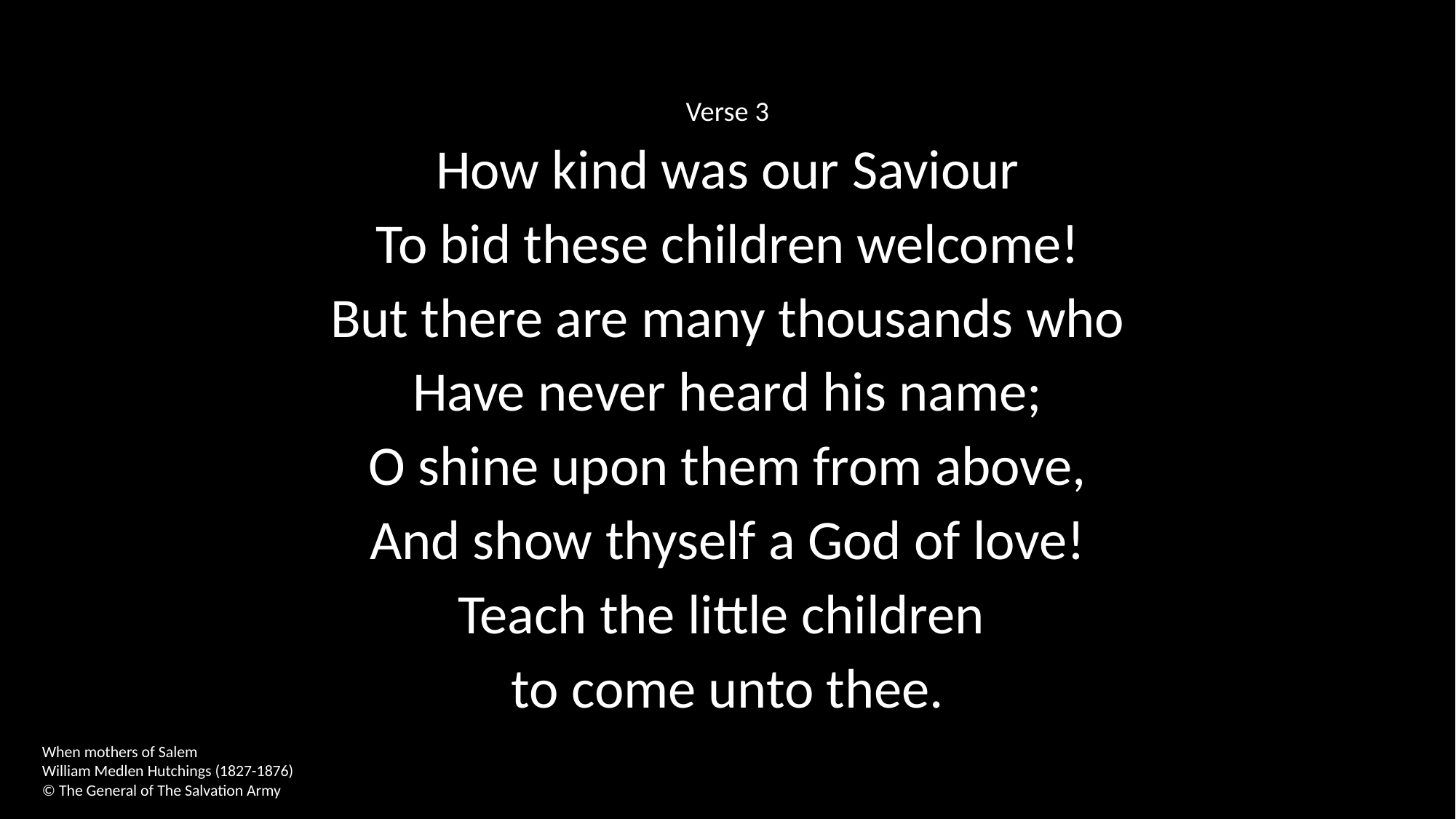

Verse 3
How kind was our Saviour
To bid these children welcome!
But there are many thousands who
Have never heard his name;
O shine upon them from above,
And show thyself a God of love!
Teach the little children
to come unto thee.
When mothers of Salem
William Medlen Hutchings (1827-1876)
© The General of The Salvation Army